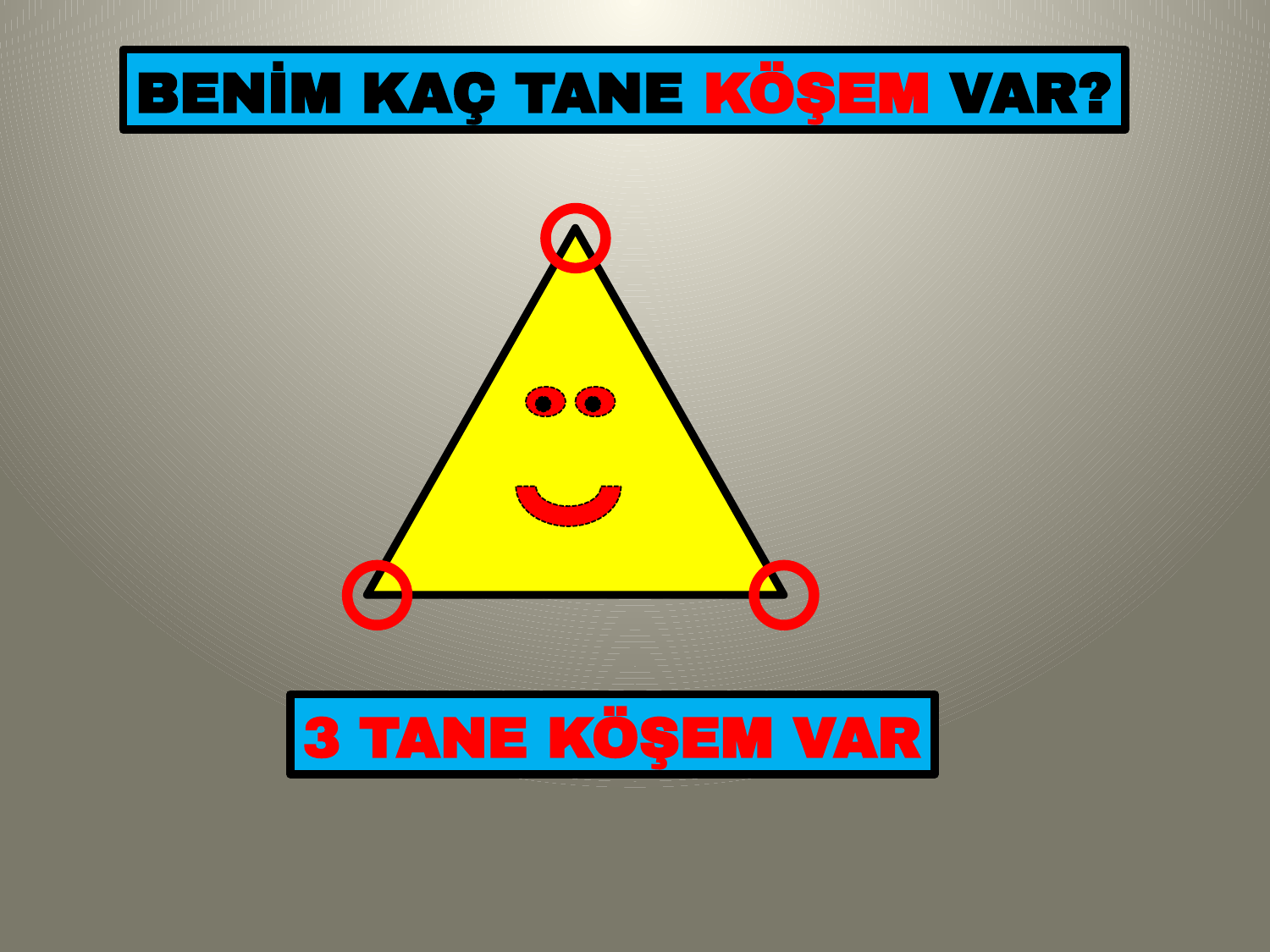

BENİM KAÇ TANE KÖŞEM VAR?

3 TANE KÖŞEM VAR